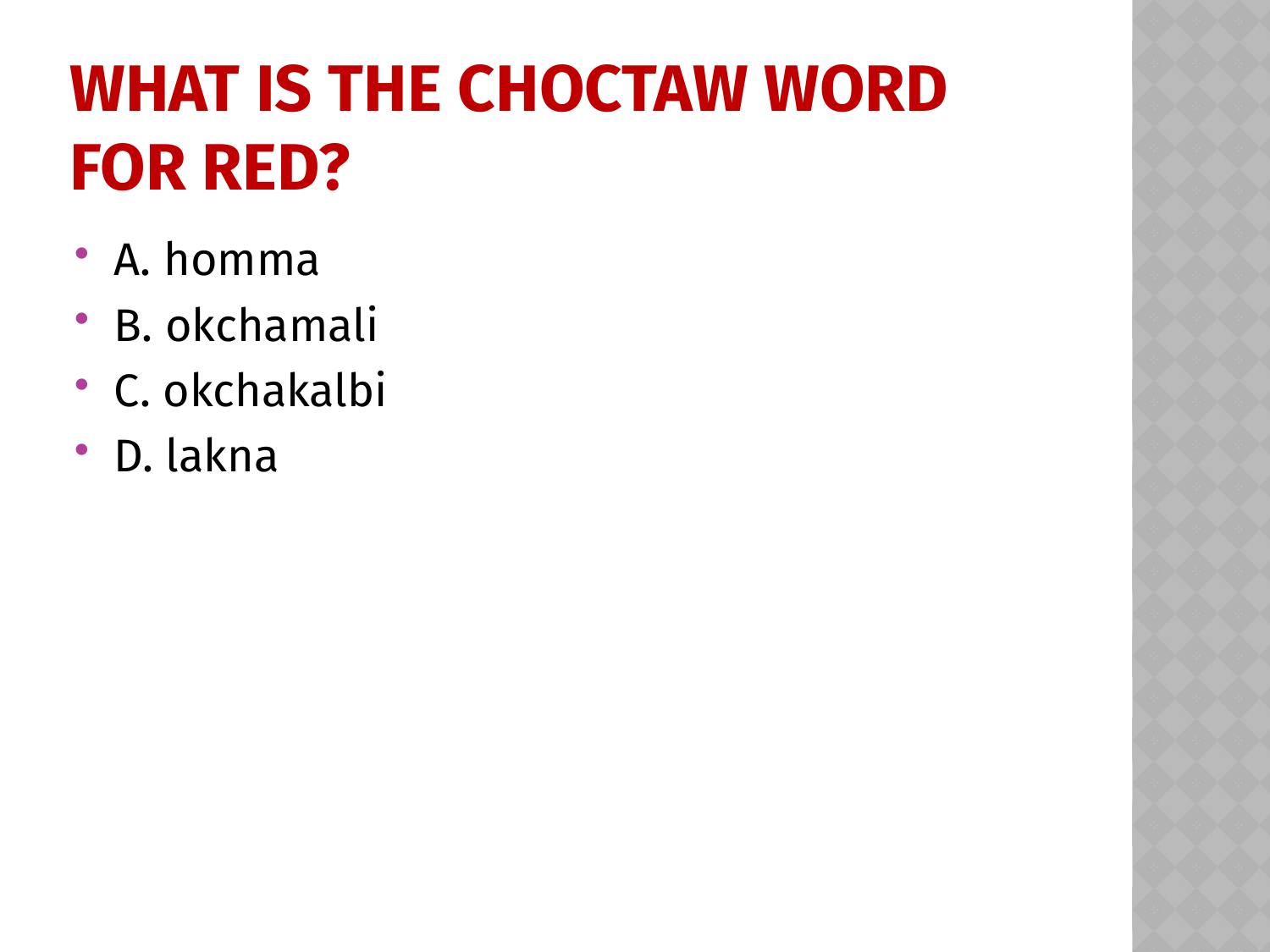

# What is the choctaw word for red?
A. homma
B. okchamali
C. okchakalbi
D. lakna